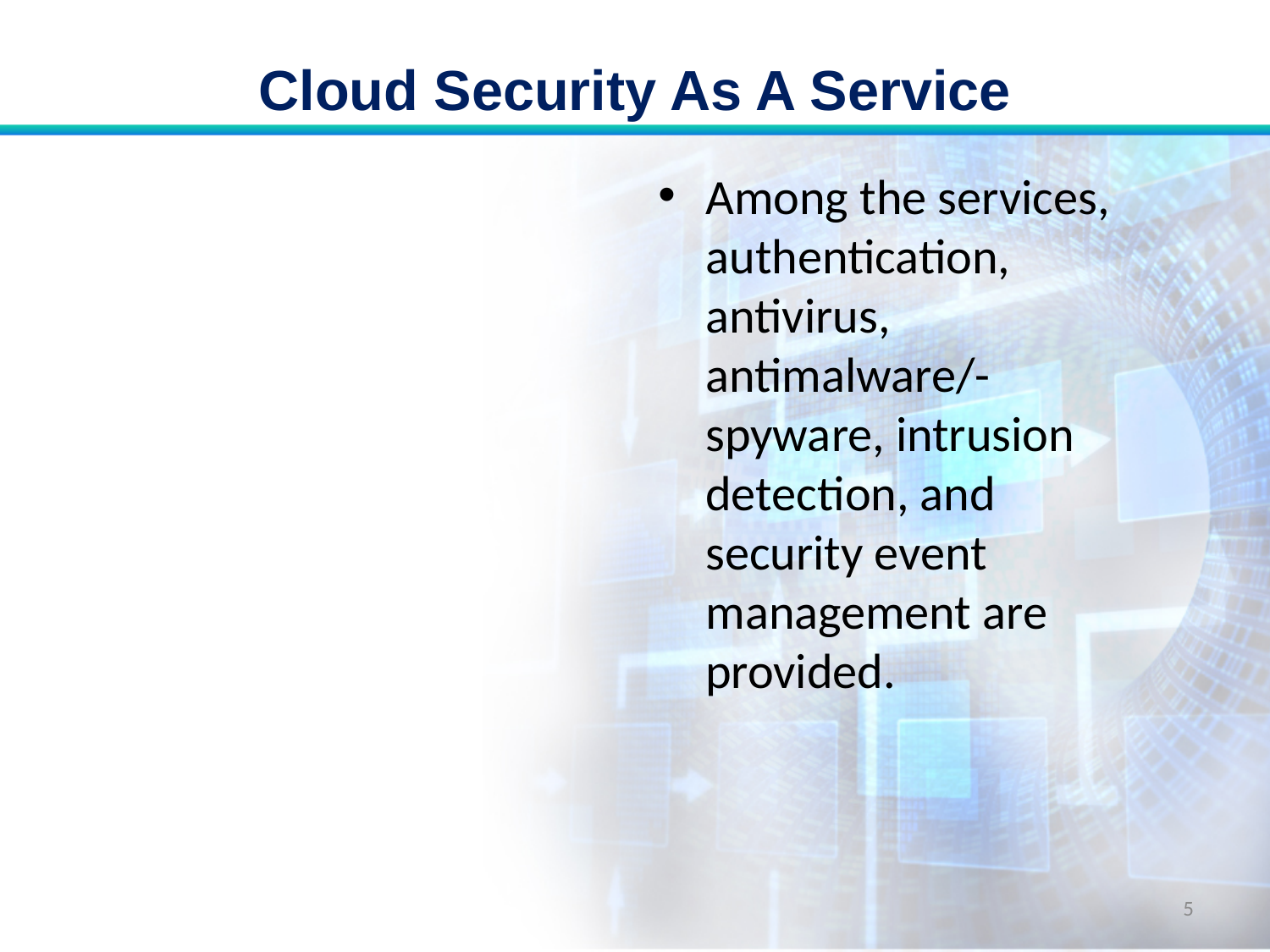

# Cloud Security As A Service
Among the services, authentication, antivirus, antimalware/-spyware, intrusion detection, and security event management are provided.
5